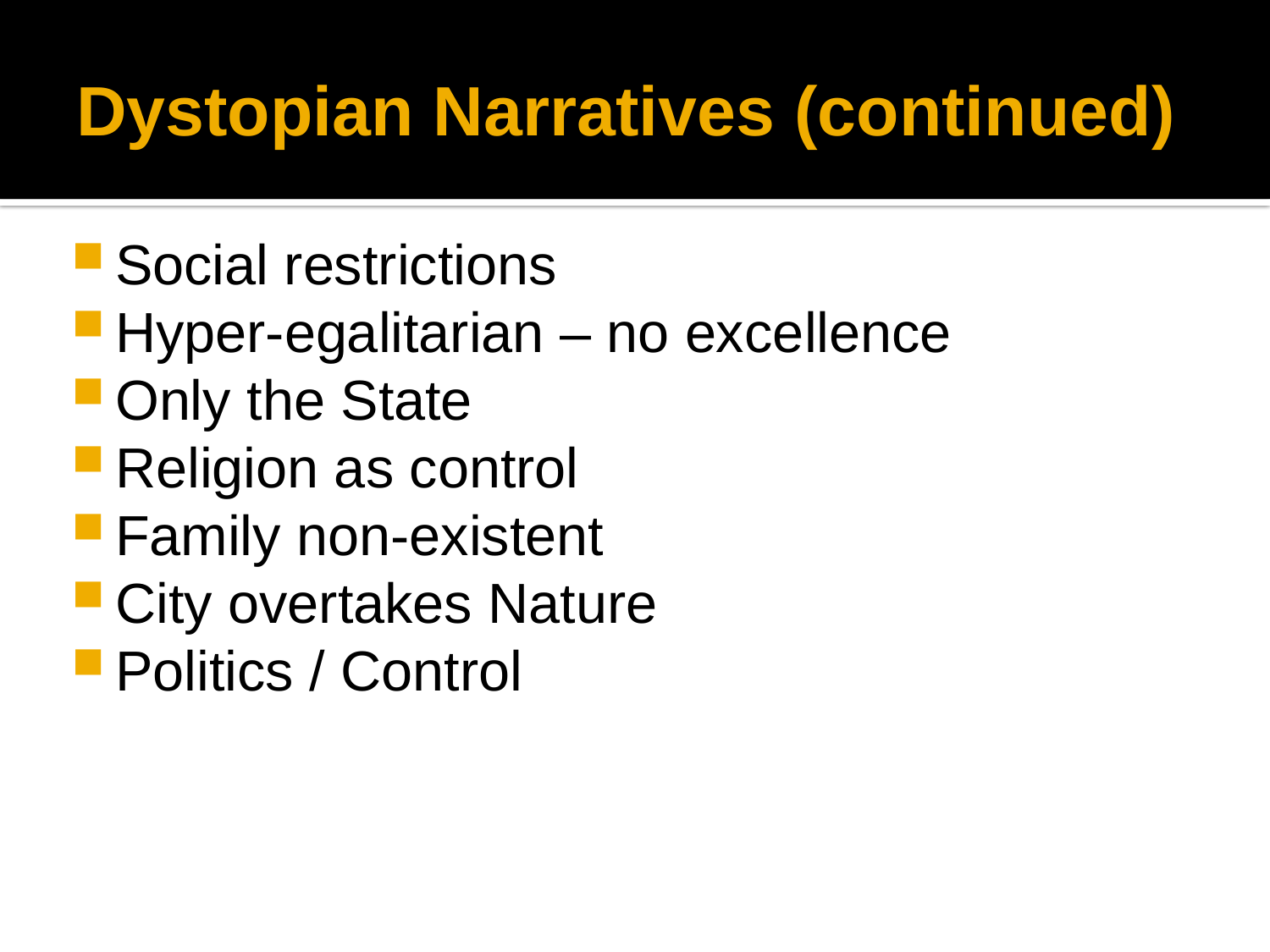

# Dystopian Narratives (continued)
Social restrictions
Hyper-egalitarian – no excellence
Only the State
Religion as control
Family non-existent
City overtakes Nature
Politics / Control